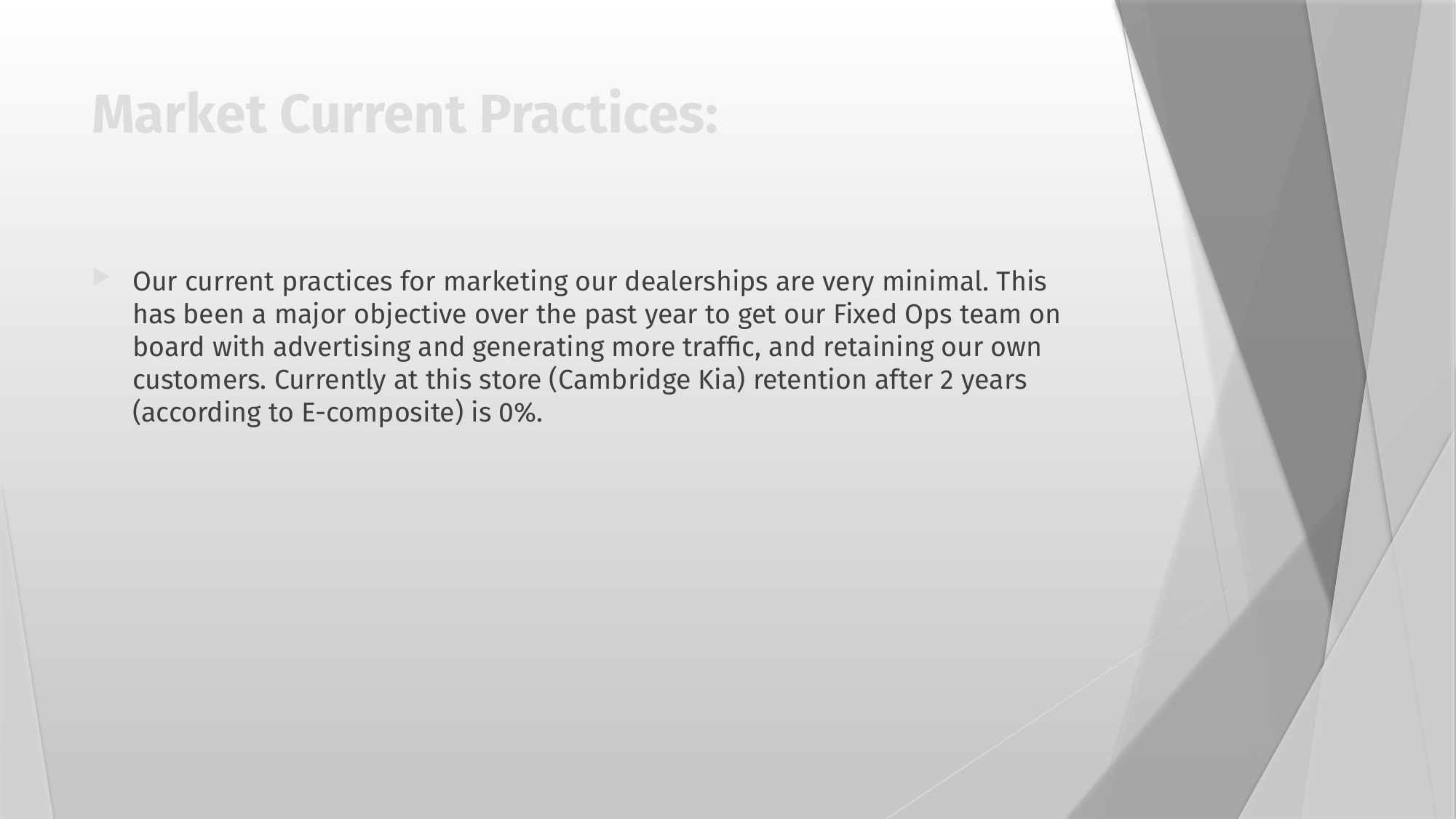

# Market Current Practices:
Our current practices for marketing our dealerships are very minimal. This has been a major objective over the past year to get our Fixed Ops team on board with advertising and generating more traffic, and retaining our own customers. Currently at this store (Cambridge Kia) retention after 2 years (according to E-composite) is 0%.